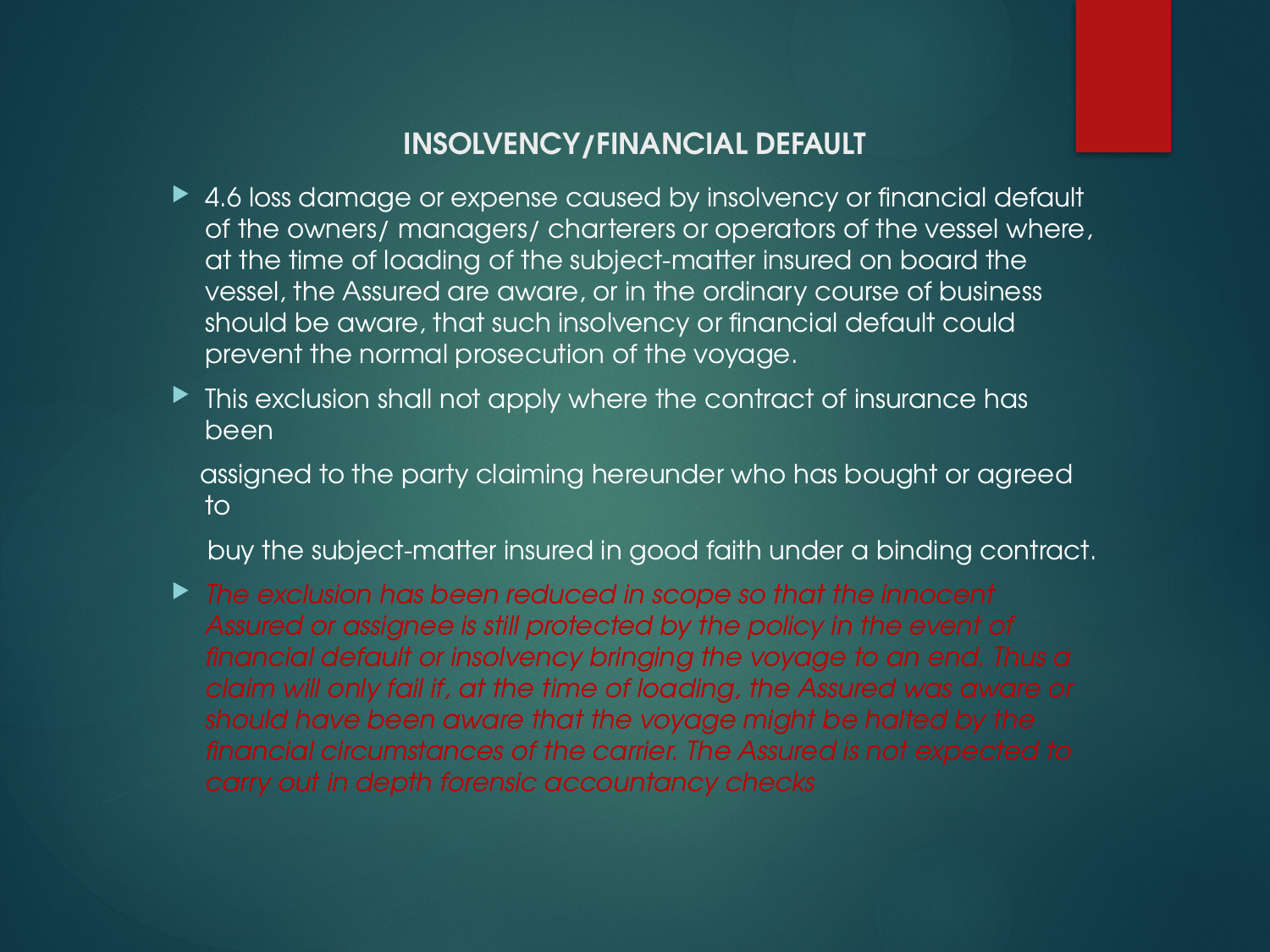

# INSOLVENCY/FINANCIAL DEFAULT
4.6 loss damage or expense caused by insolvency or financial default of the owners/ managers/ charterers or operators of the vessel where, at the time of loading of the subject-matter insured on board the vessel, the Assured are aware, or in the ordinary course of business should be aware, that such insolvency or financial default could prevent the normal prosecution of the voyage.
This exclusion shall not apply where the contract of insurance has been
    assigned to the party claiming hereunder who has bought or agreed to
     buy the subject-matter insured in good faith under a binding contract.
The exclusion has been reduced in scope so that the innocent Assured or assignee is still protected by the policy in the event of financial default or insolvency bringing the voyage to an end. Thus a claim will only fail if, at the time of loading, the Assured was aware or should have been aware that the voyage might be halted by the financial circumstances of the carrier. The Assured is not expected to carry out in depth forensic accountancy checks